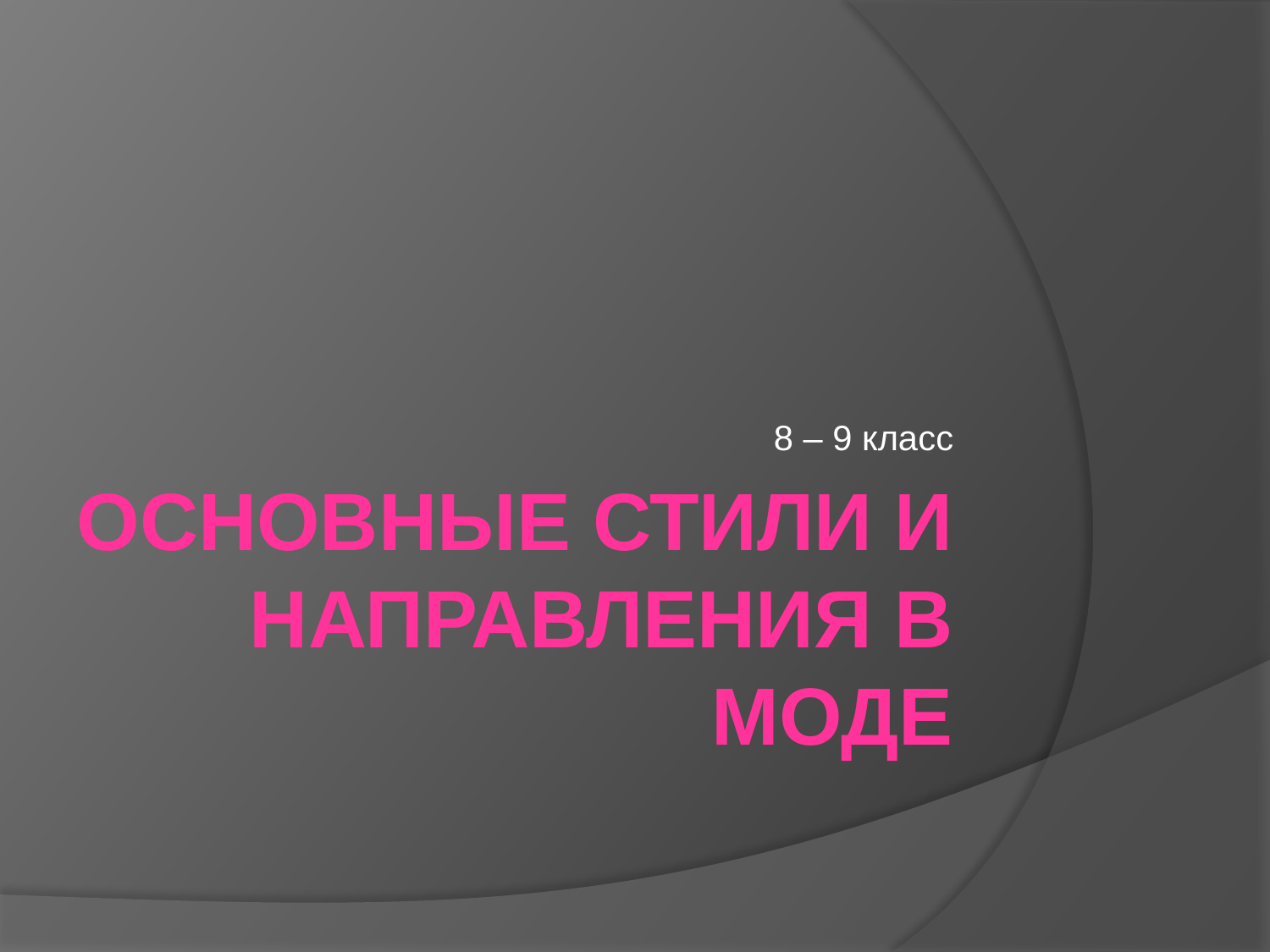

8 – 9 класс
# основные стили и Направления в моде